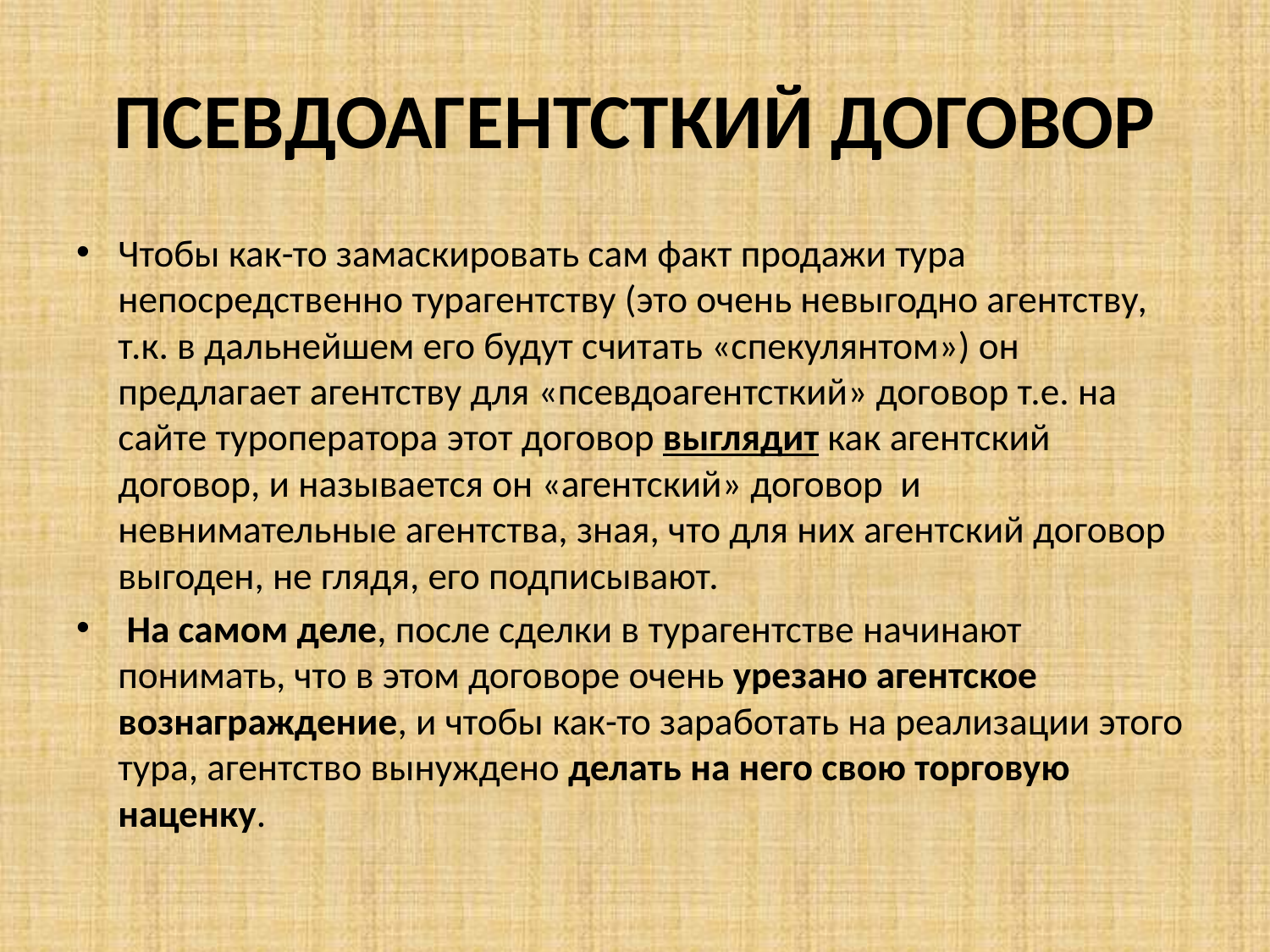

# ПСЕВДОАГЕНТСТКИЙ ДОГОВОР
Чтобы как-то замаскировать сам факт продажи тура непосредственно турагентству (это очень невыгодно агентству, т.к. в дальнейшем его будут считать «спекулянтом») он предлагает агентству для «псевдоагентсткий» договор т.е. на сайте туроператора этот договор выглядит как агентский договор, и называется он «агентский» договор  и невнимательные агентства, зная, что для них агентский договор выгоден, не глядя, его подписывают.
 На самом деле, после сделки в турагентстве начинают понимать, что в этом договоре очень урезано агентское вознаграждение, и чтобы как-то заработать на реализации этого тура, агентство вынуждено делать на него свою торговую наценку.